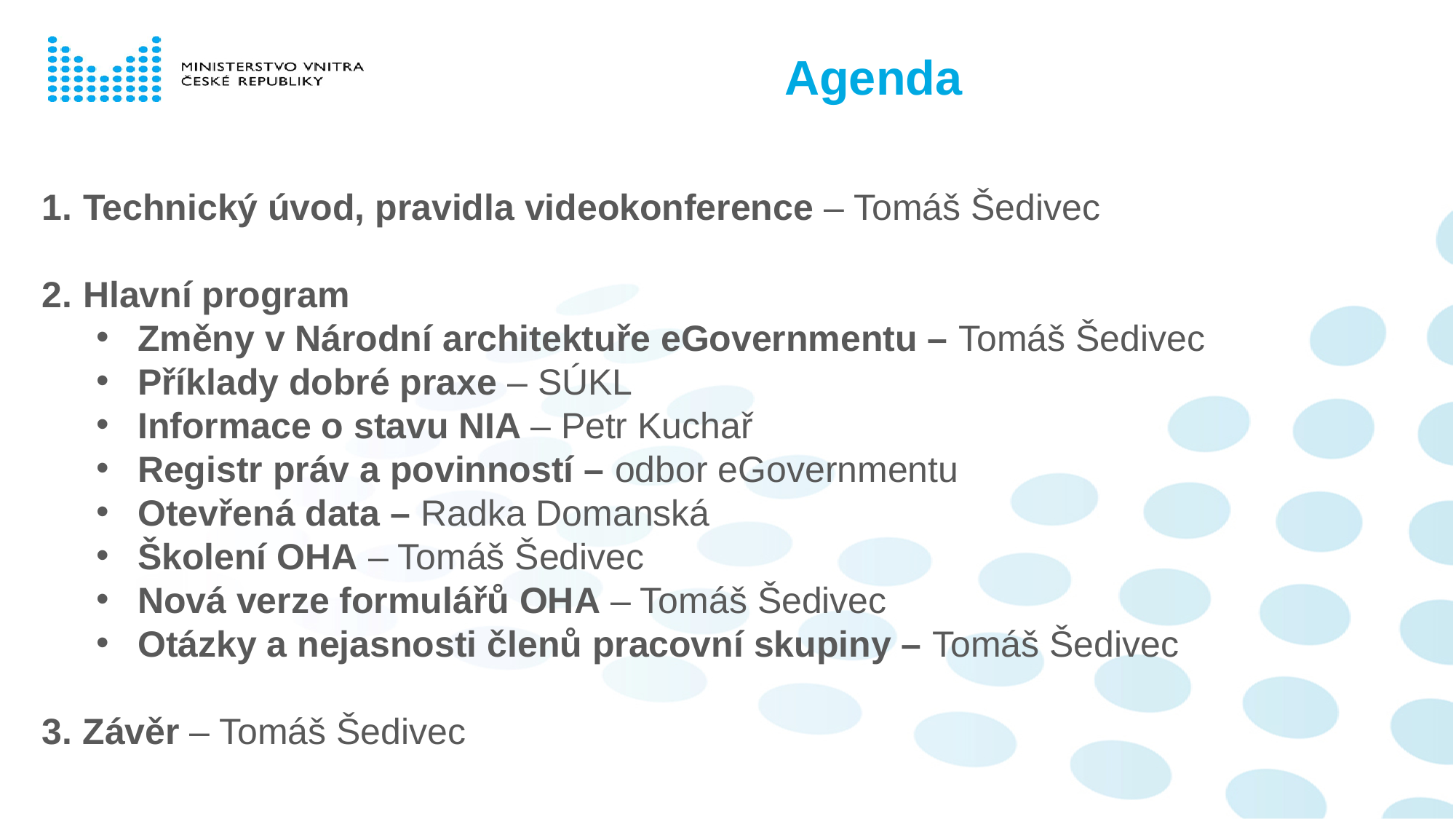

#
Agenda
Technický úvod, pravidla videokonference – Tomáš Šedivec

Hlavní program
Změny v Národní architektuře eGovernmentu – Tomáš Šedivec
Příklady dobré praxe – SÚKL
Informace o stavu NIA – Petr Kuchař
Registr práv a povinností – odbor eGovernmentu
Otevřená data – Radka Domanská
Školení OHA – Tomáš Šedivec
Nová verze formulářů OHA – Tomáš Šedivec
Otázky a nejasnosti členů pracovní skupiny – Tomáš Šedivec

3. Závěr – Tomáš Šedivec